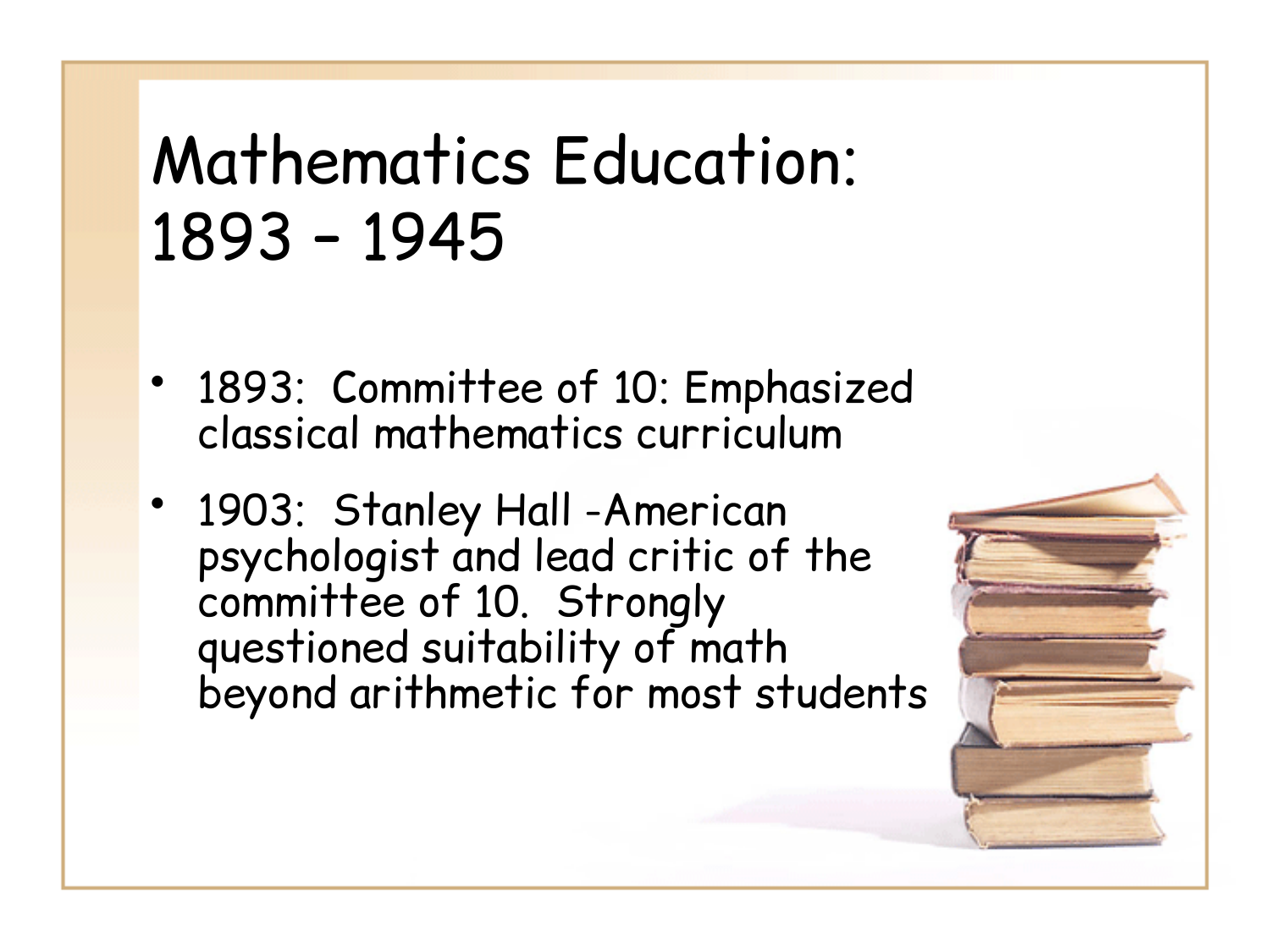

# Mathematics Education: 1893 – 1945
1893:  Committee of 10: Emphasized classical mathematics curriculum

1903:  Stanley Hall -American psychologist and lead critic of the committee of 10.  Strongly questioned suitability of math beyond arithmetic for most students